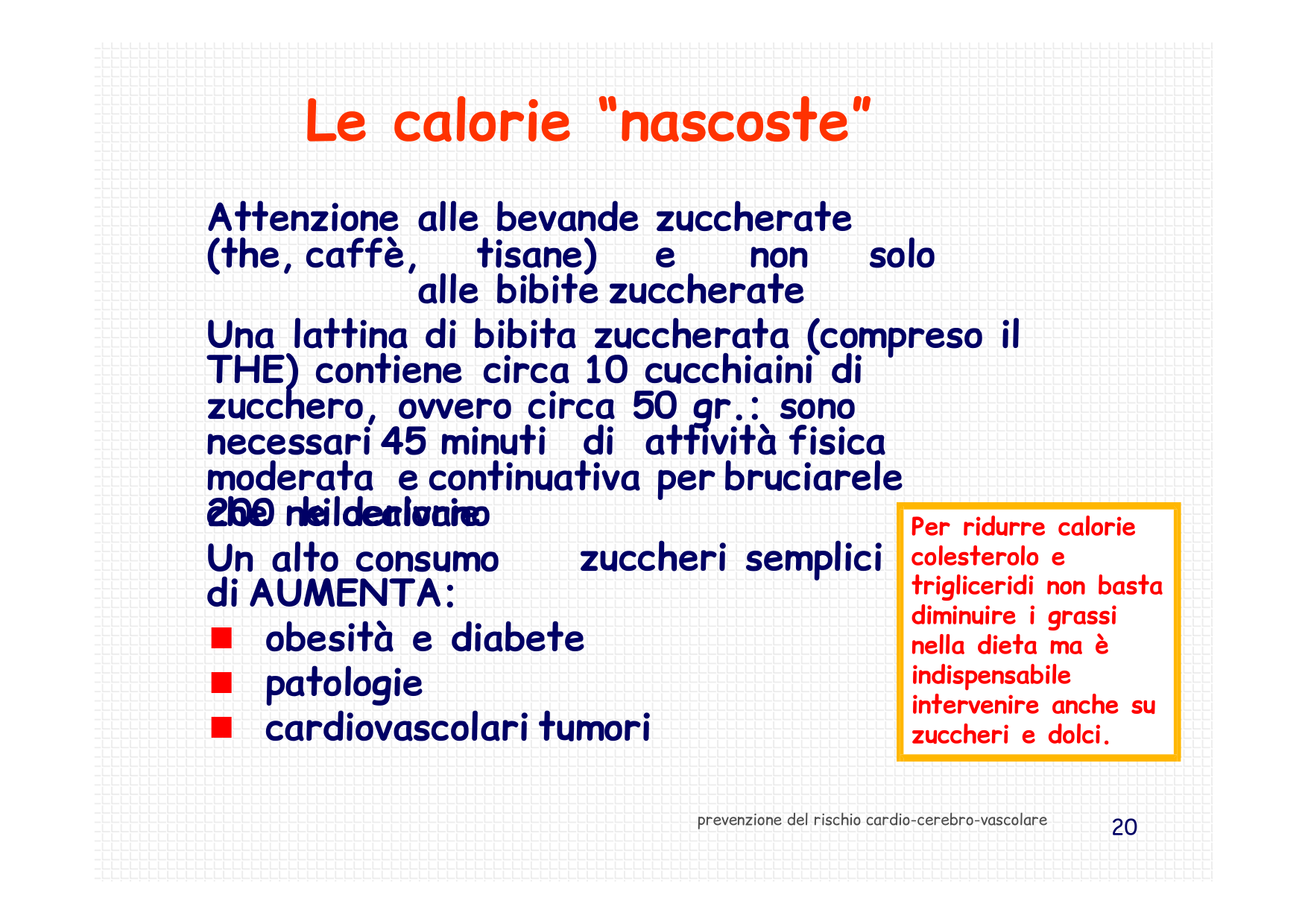

Le	calorie	“nascoste”
Attenzione	alle	bevande	zuccherate	(the, caffè,	tisane)	e	non	solo		alle	bibite zuccherate
Una	lattina	di	bibita	 zuccherata	(compreso	il THE)	contiene	 circa	10		cucchiaini	di zucchero,		ovvero	circa	50	gr.:	sono	necessari 45	minuti	di		attività	 fisica		moderata		e continuativa	 per	bruciare	le	200	 kilocalorie

che	ne	derivano
Un	alto	consumo	di AUMENTA:

Per  ridurre  calorie colesterolo  e trigliceridi  non  basta diminuire  i  grassi nella  dieta  ma  è indispensabile intervenire  anche  su zuccheri  e  dolci.
zuccheri	semplici
obesità	e	 diabete patologie	cardiovascolari tumori

prevenzione del rischio cardio-cerebro-vascolare
20